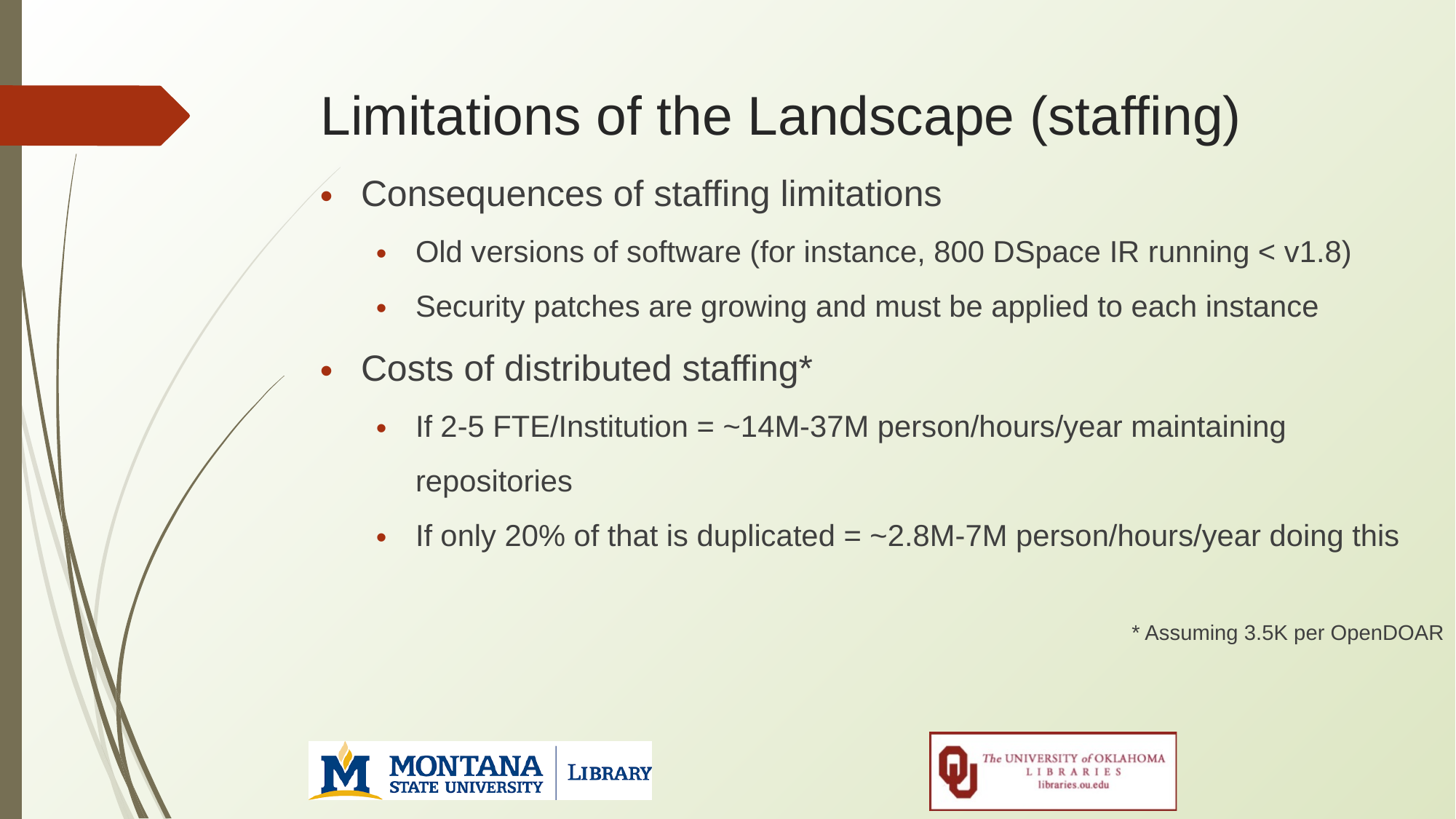

# Limitations of the Landscape (staffing)
Consequences of staffing limitations
Old versions of software (for instance, 800 DSpace IR running < v1.8)
Security patches are growing and must be applied to each instance
Costs of distributed staffing*
If 2-5 FTE/Institution = ~14M-37M person/hours/year maintaining repositories
If only 20% of that is duplicated = ~2.8M-7M person/hours/year doing this

* Assuming 3.5K per OpenDOAR